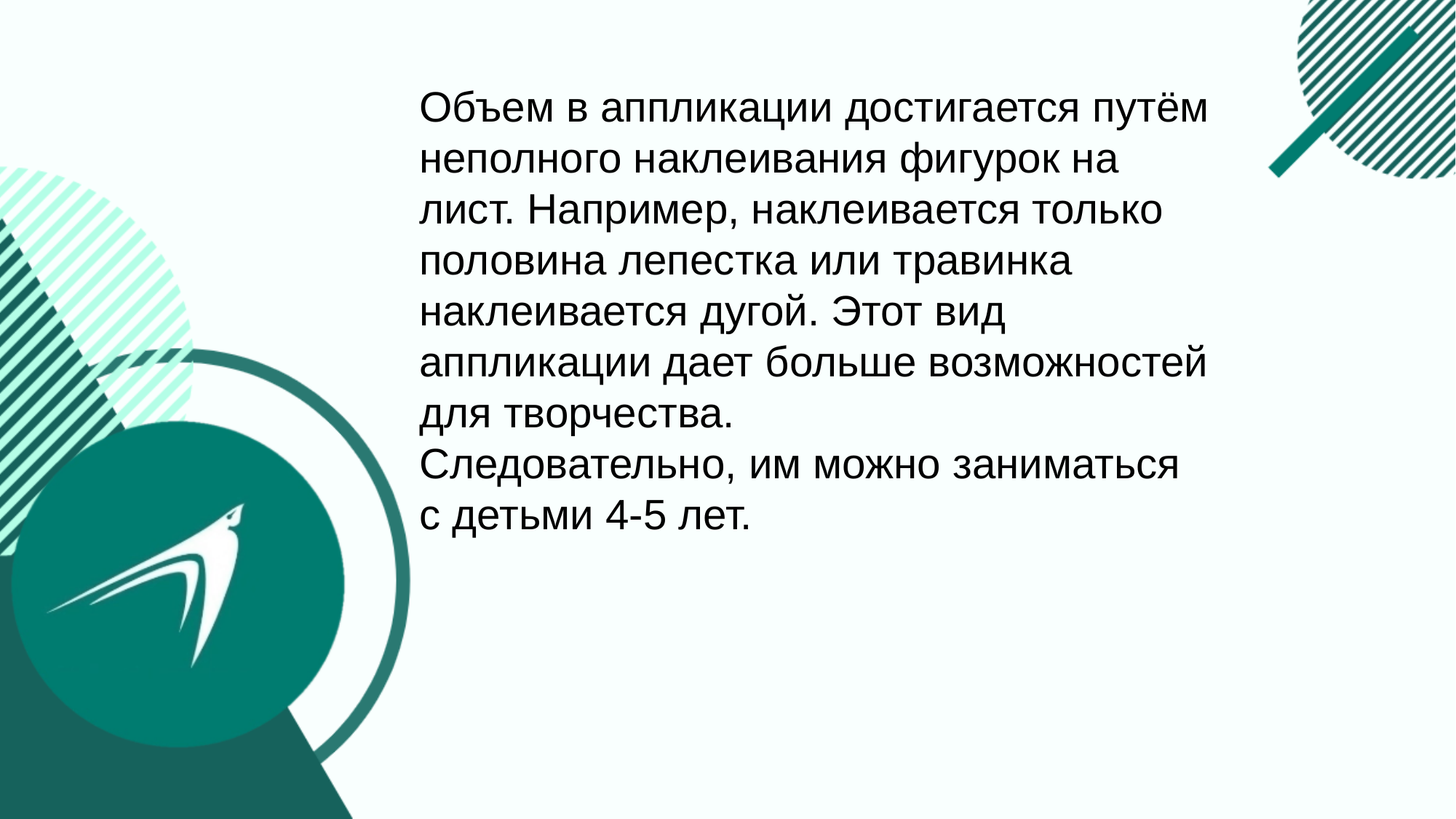

Объем в аппликации достигается путём неполного наклеивания фигурок на лист. Например, наклеивается только половина лепестка или травинка наклеивается дугой. Этот вид аппликации дает больше возможностей для творчества.
Следовательно, им можно заниматься с детьми 4-5 лет.